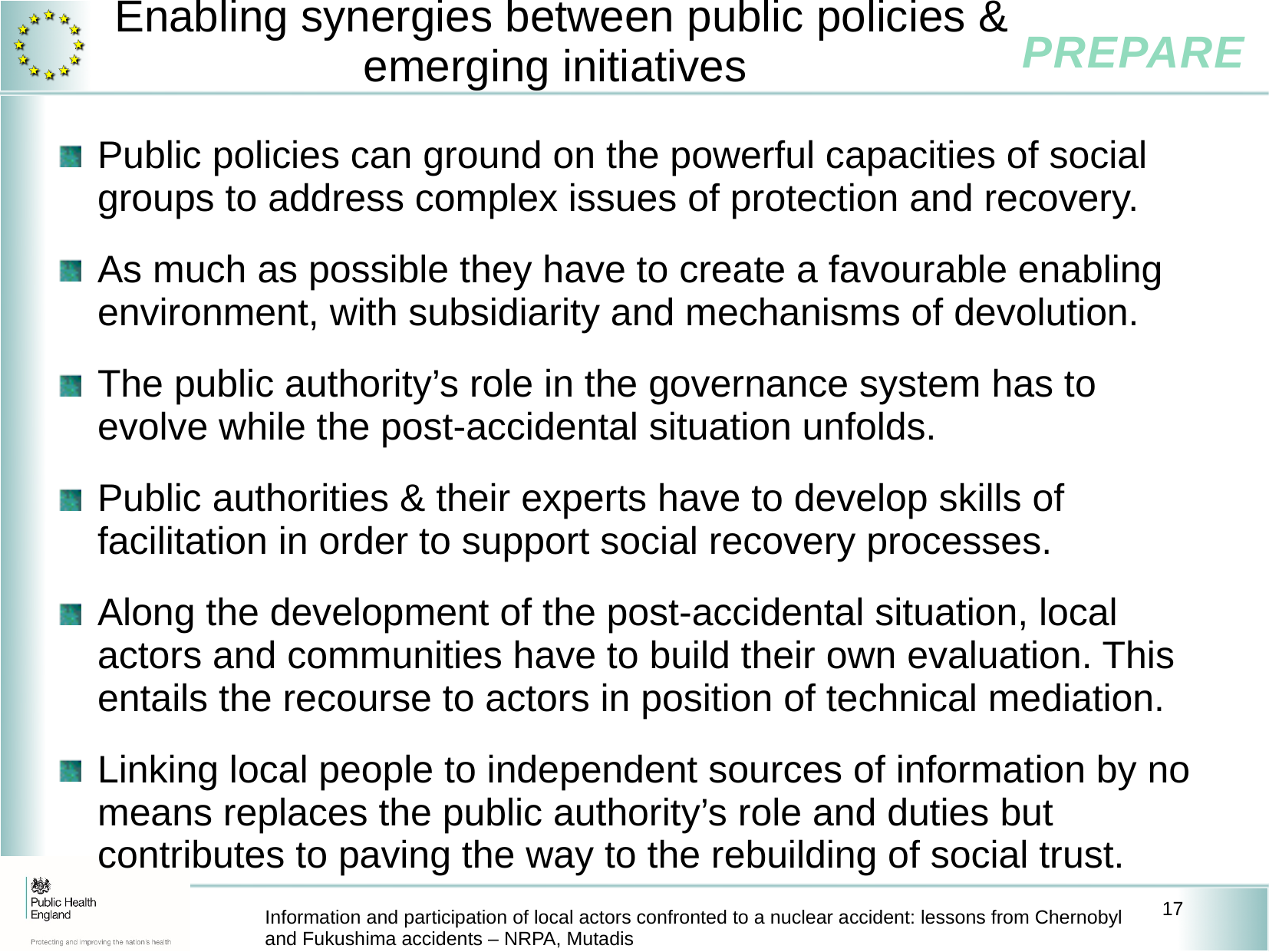

Enabling synergies between public policies & emerging initiatives
Public policies can ground on the powerful capacities of social groups to address complex issues of protection and recovery.
As much as possible they have to create a favourable enabling environment, with subsidiarity and mechanisms of devolution.
The public authority’s role in the governance system has to evolve while the post-accidental situation unfolds.
Public authorities & their experts have to develop skills of facilitation in order to support social recovery processes.
Along the development of the post-accidental situation, local actors and communities have to build their own evaluation. This entails the recourse to actors in position of technical mediation.
Linking local people to independent sources of information by no means replaces the public authority’s role and duties but contributes to paving the way to the rebuilding of social trust.